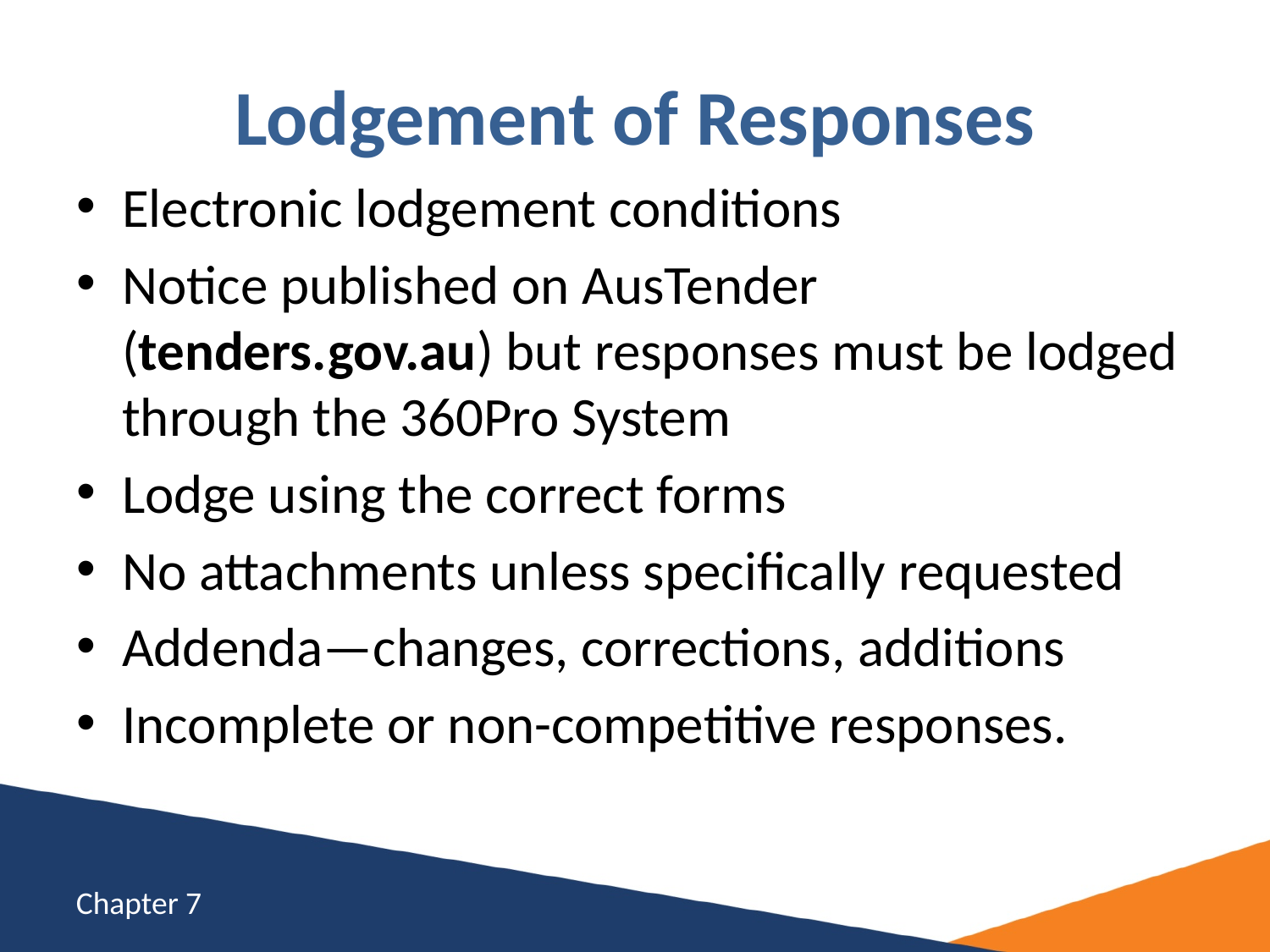

# Lodgement of Responses
Electronic lodgement conditions
Notice published on AusTender (tenders.gov.au) but responses must be lodged through the 360Pro System
Lodge using the correct forms
No attachments unless specifically requested
Addenda—changes, corrections, additions
Incomplete or non-competitive responses.

Chapter 7